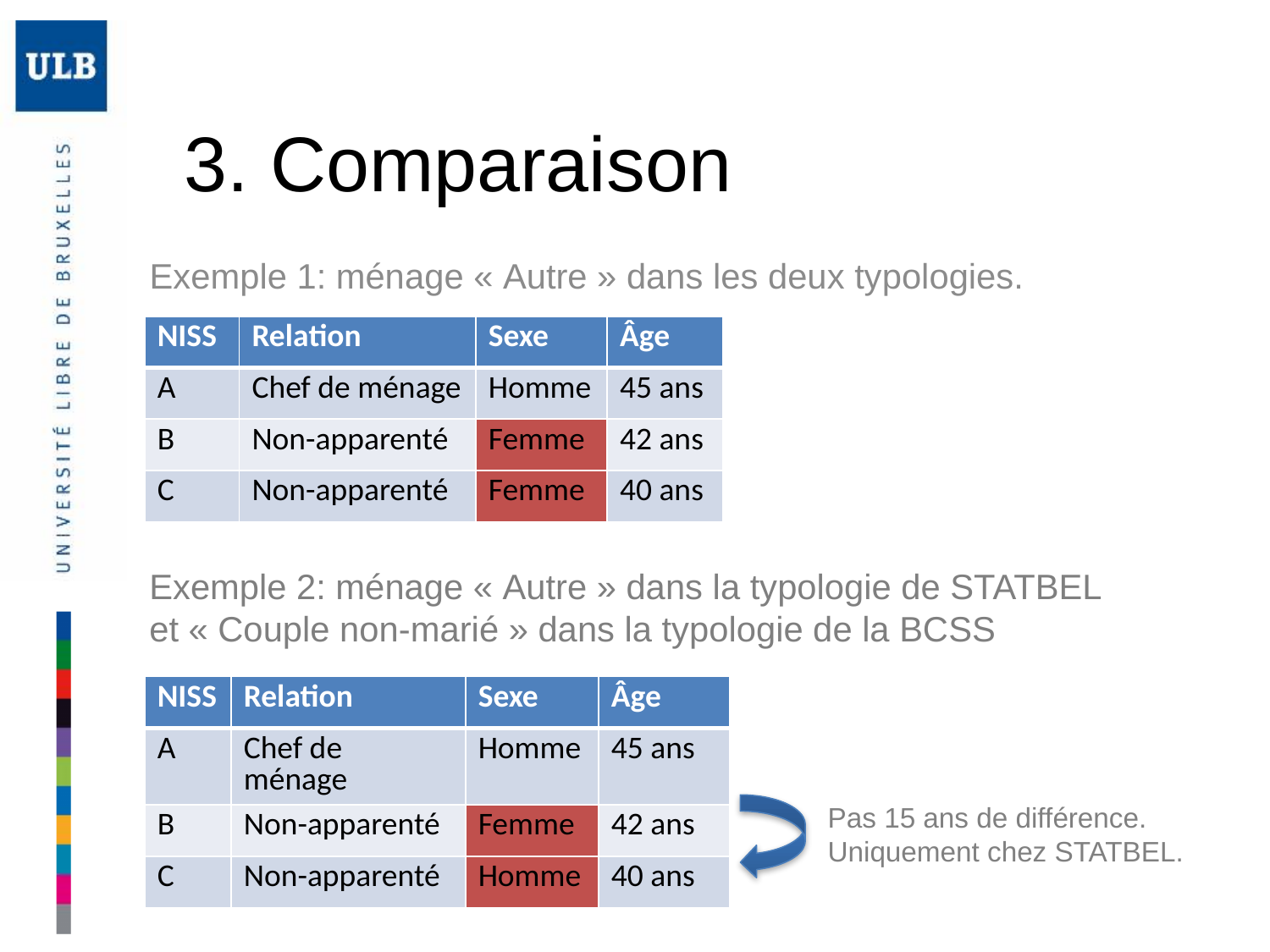

# 3. Comparaison
Exemple 1: ménage « Autre » dans les deux typologies.
| NISS | Relation | Sexe | Âge |
| --- | --- | --- | --- |
| A | Chef de ménage | Homme | 45 ans |
| B | Non-apparenté | Femme | 42 ans |
| C | Non-apparenté | Femme | 40 ans |
Exemple 2: ménage « Autre » dans la typologie de STATBEL et « Couple non-marié » dans la typologie de la BCSS
| NISS | Relation | Sexe | Âge |
| --- | --- | --- | --- |
| A | Chef de ménage | Homme | 45 ans |
| B | Non-apparenté | Femme | 42 ans |
| C | Non-apparenté | Homme | 40 ans |
Pas 15 ans de différence.
Uniquement chez STATBEL.